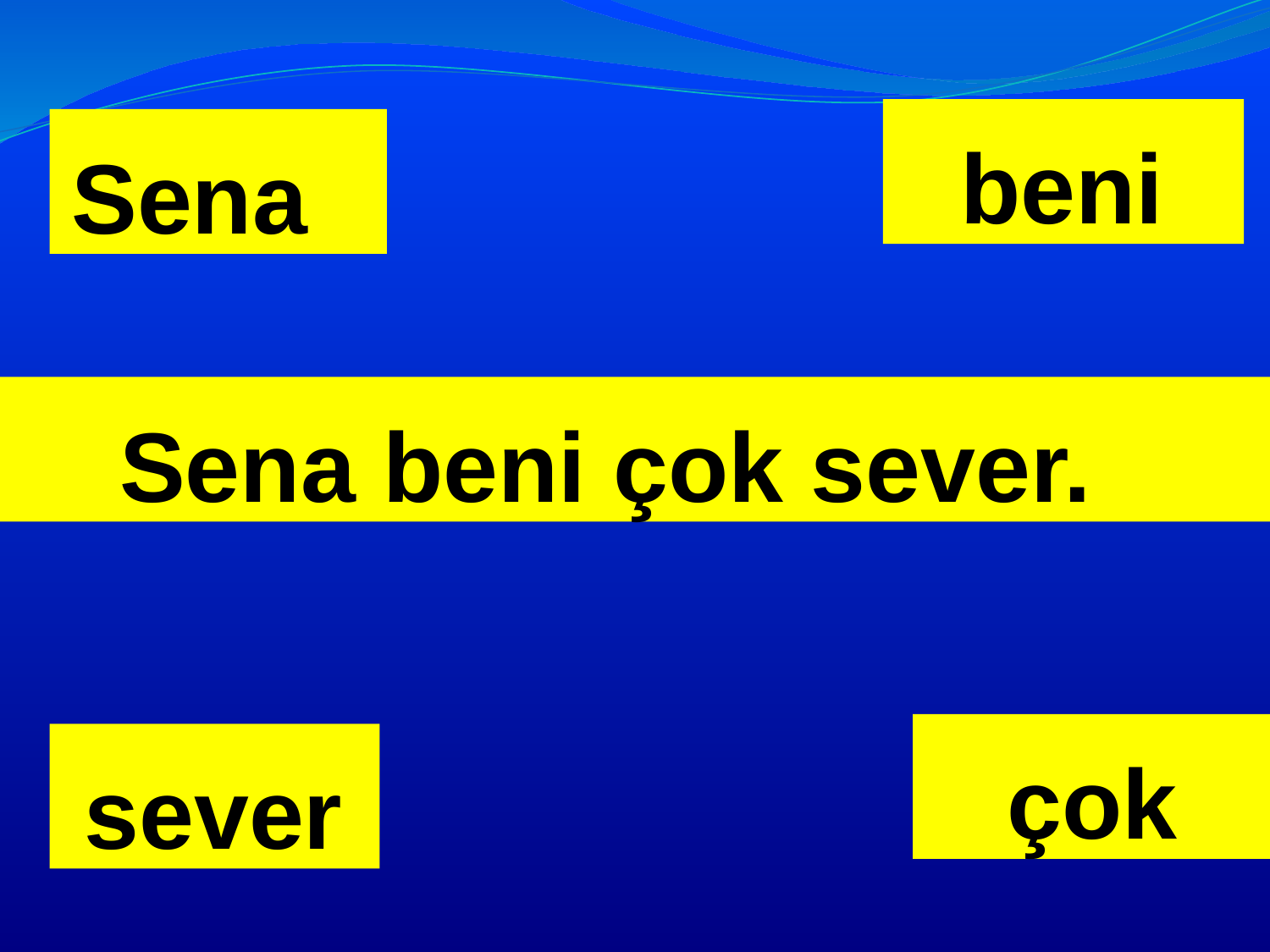

beni
# Sena
Sena beni çok sever.
çok
sever